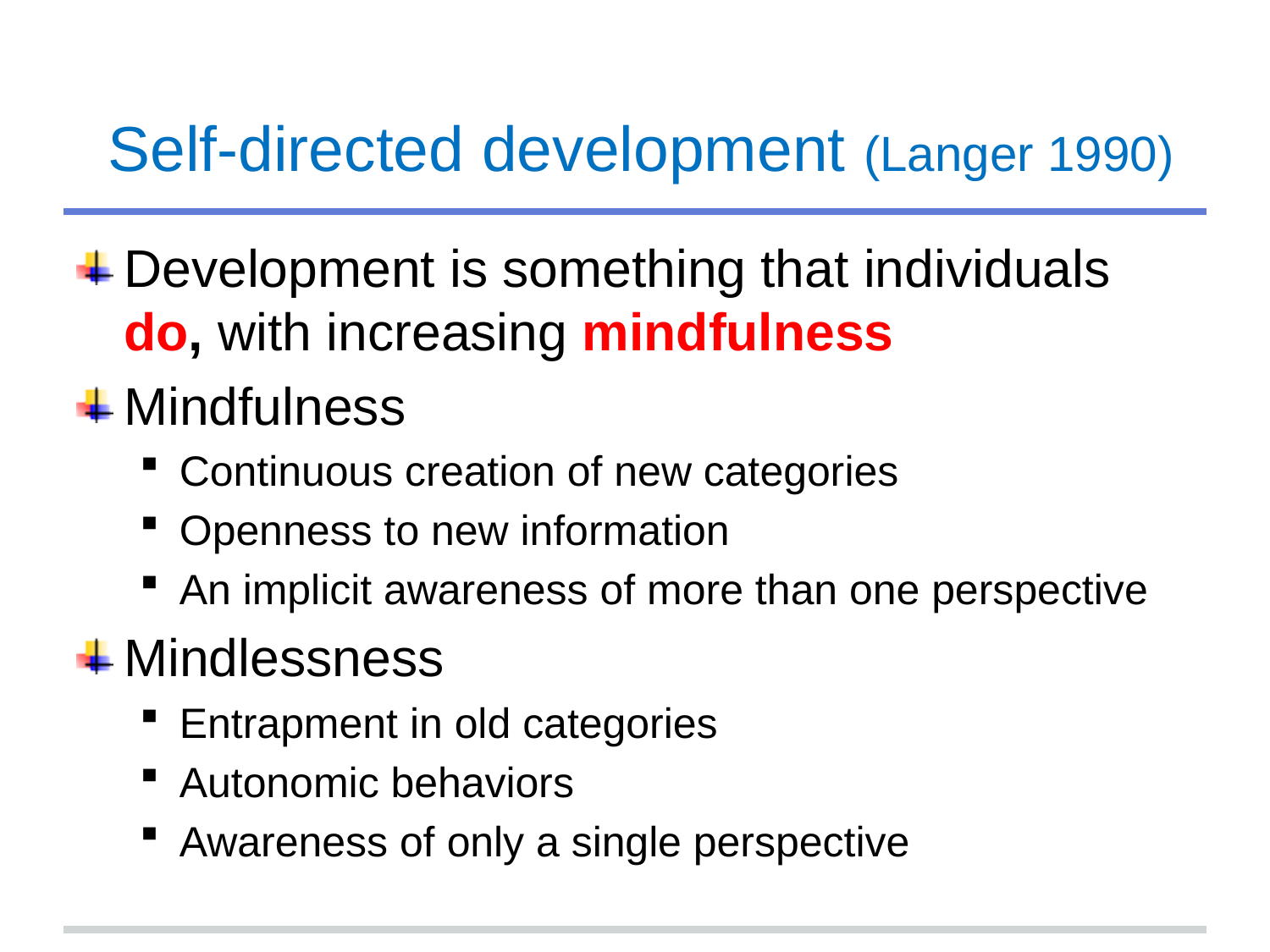

# Self-directed development (Langer 1990)
Development is something that individuals do, with increasing mindfulness
Mindfulness
Continuous creation of new categories
Openness to new information
An implicit awareness of more than one perspective
Mindlessness
Entrapment in old categories
Autonomic behaviors
Awareness of only a single perspective